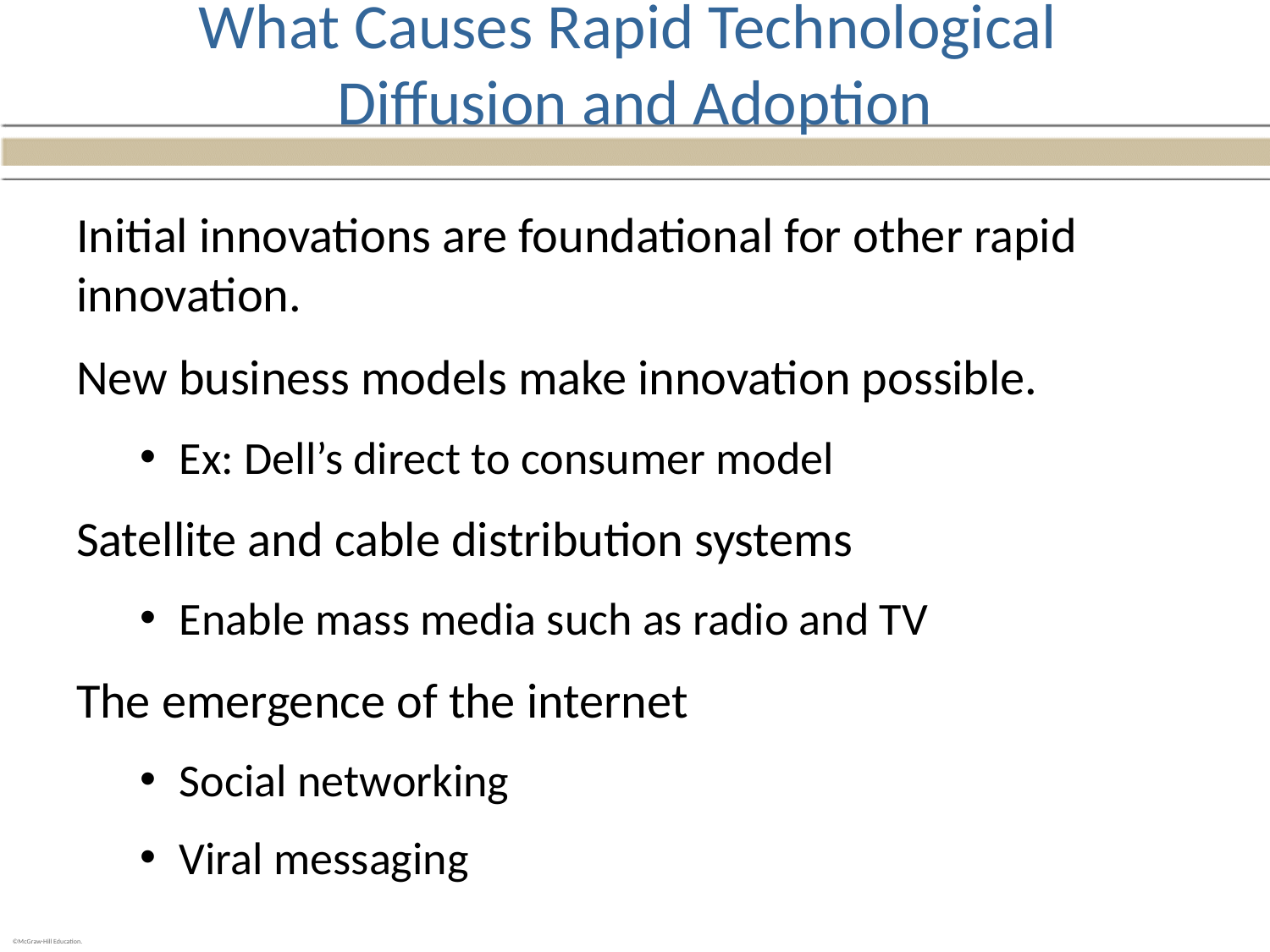

# What Causes Rapid Technological Diffusion and Adoption
Initial innovations are foundational for other rapid innovation.
New business models make innovation possible.
Ex: Dell’s direct to consumer model
Satellite and cable distribution systems
Enable mass media such as radio and TV
The emergence of the internet
Social networking
Viral messaging